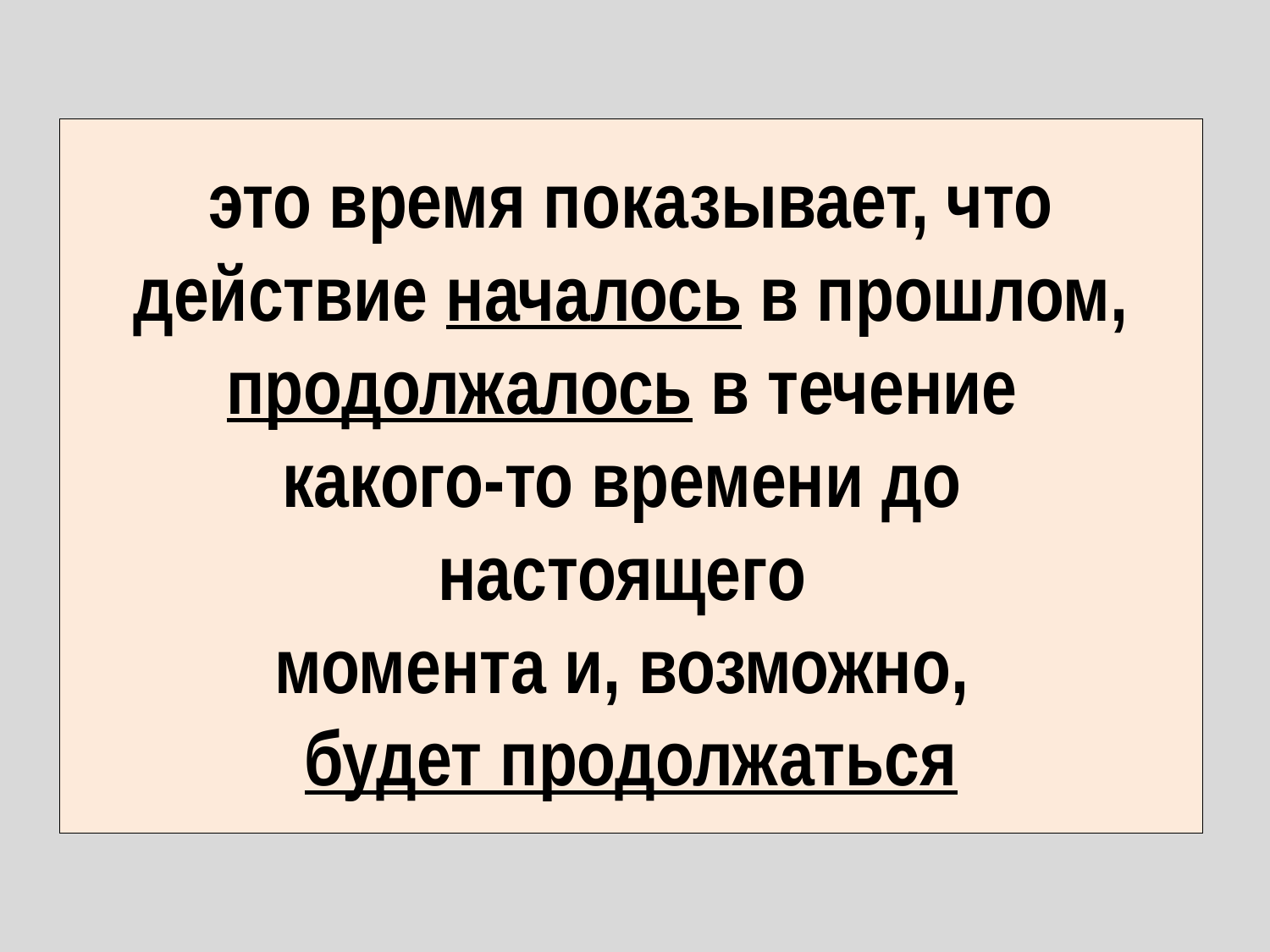

# это время показывает, что действие началось в прошлом, продолжалось в течение какого-то времени до настоящего момента и, возможно, будет продолжаться